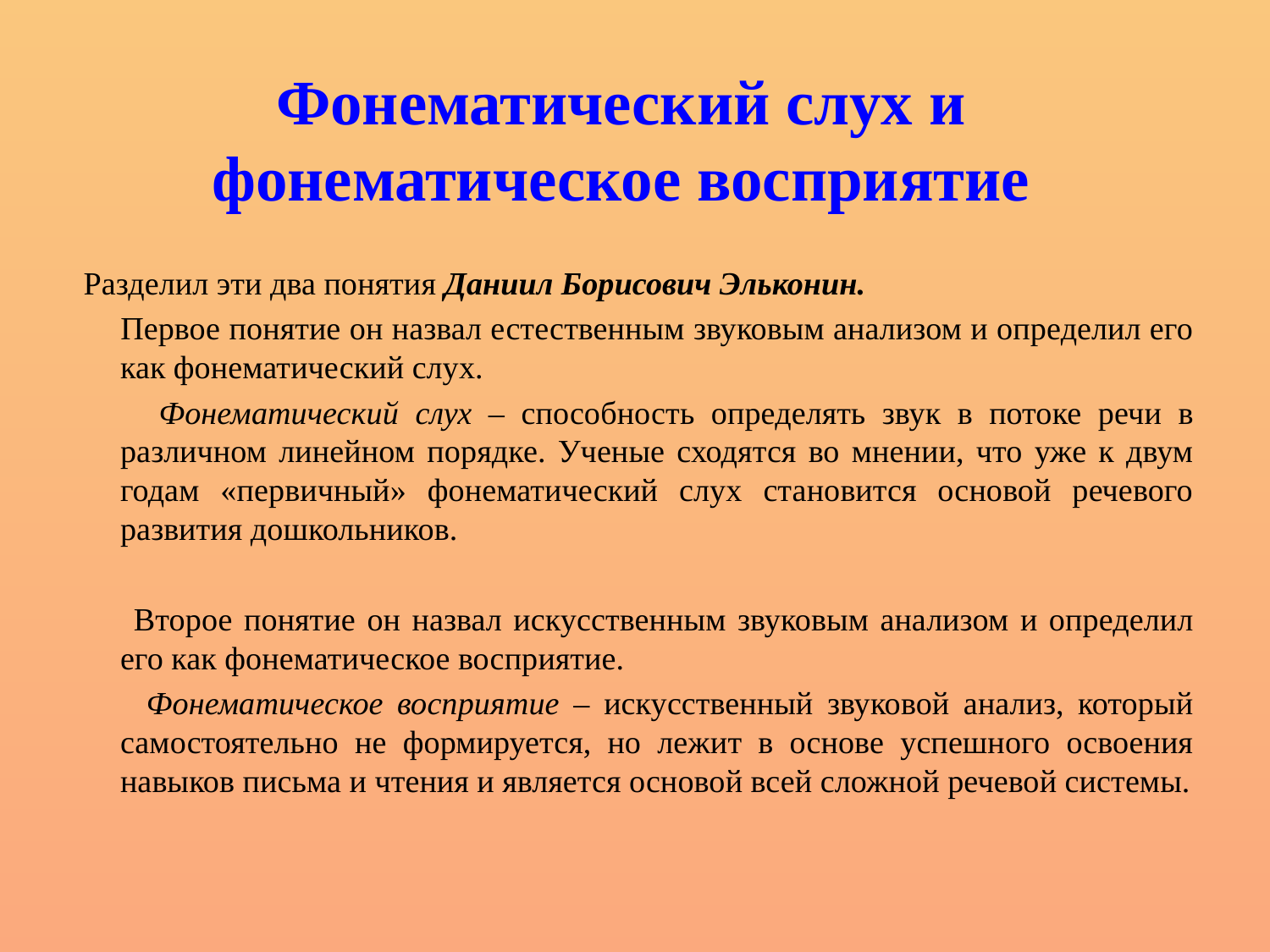

# Фонематический слух и фонематическое восприятие
 Разделил эти два понятия Даниил Борисович Эльконин.
     Первое понятие он назвал естественным звуковым анализом и определил его как фонематический слух.
     Фонематический слух – способность определять звук в потоке речи в различном линейном порядке. Ученые сходятся во мнении, что уже к двум годам «первичный» фонематический слух становится основой речевого развития дошкольников.

     Второе понятие он назвал искусственным звуковым анализом и определил его как фонематическое восприятие.
     Фонематическое восприятие – искусственный звуковой анализ, который самостоятельно не формируется, но лежит в основе успешного освоения навыков письма и чтения и является основой всей сложной речевой системы.